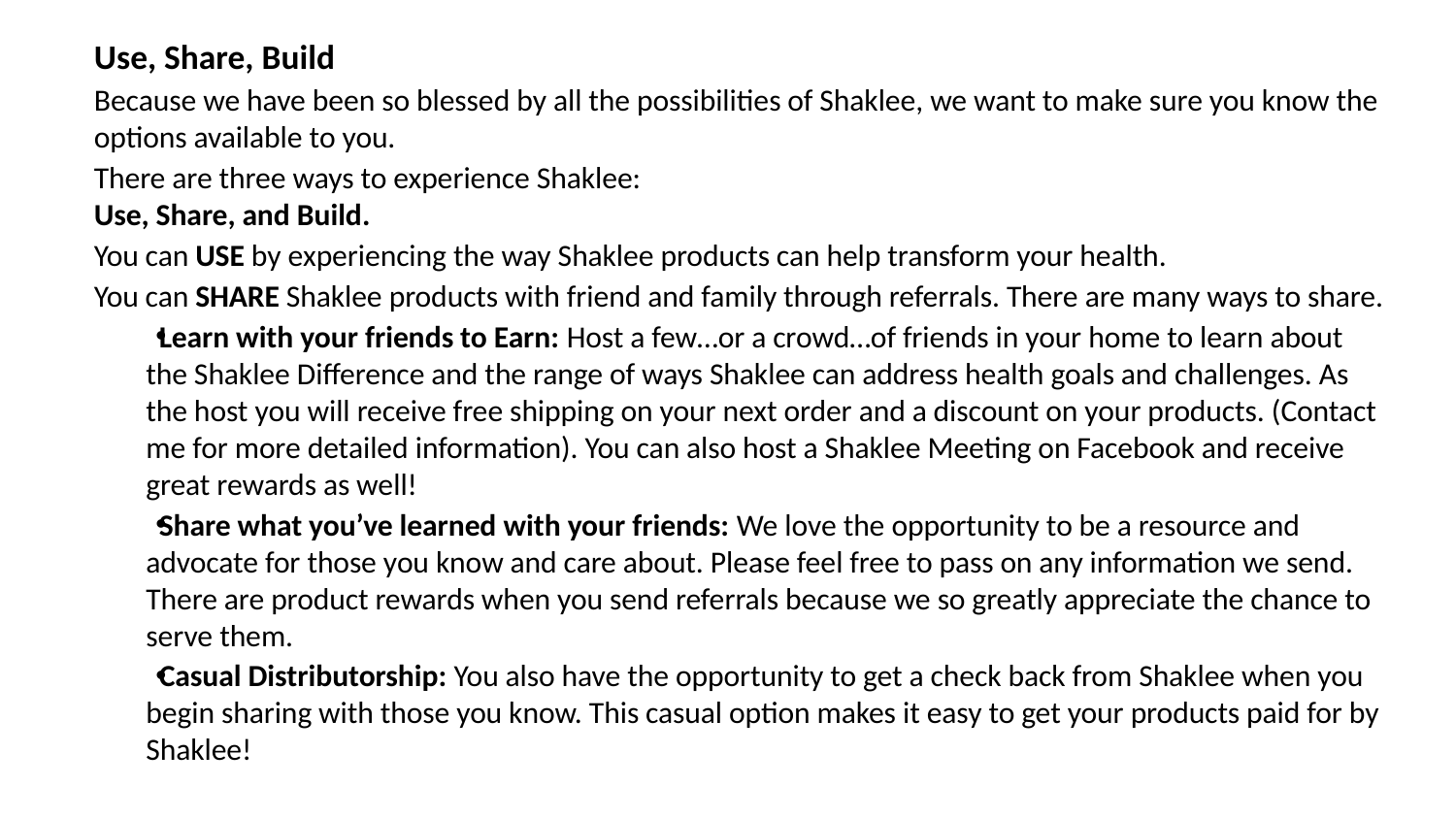

Use, Share, Build
Because we have been so blessed by all the possibilities of Shaklee, we want to make sure you know the options available to you.
There are three ways to experience Shaklee:
Use, Share, and Build.
You can USE by experiencing the way Shaklee products can help transform your health.
You can SHARE Shaklee products with friend and family through referrals. There are many ways to share.
Learn with your friends to Earn: Host a few…or a crowd…of friends in your home to learn about the Shaklee Difference and the range of ways Shaklee can address health goals and challenges. As the host you will receive free shipping on your next order and a discount on your products. (Contact me for more detailed information). You can also host a Shaklee Meeting on Facebook and receive great rewards as well!
Share what you’ve learned with your friends: We love the opportunity to be a resource and advocate for those you know and care about. Please feel free to pass on any information we send. There are product rewards when you send referrals because we so greatly appreciate the chance to serve them.
Casual Distributorship: You also have the opportunity to get a check back from Shaklee when you begin sharing with those you know. This casual option makes it easy to get your products paid for by Shaklee!